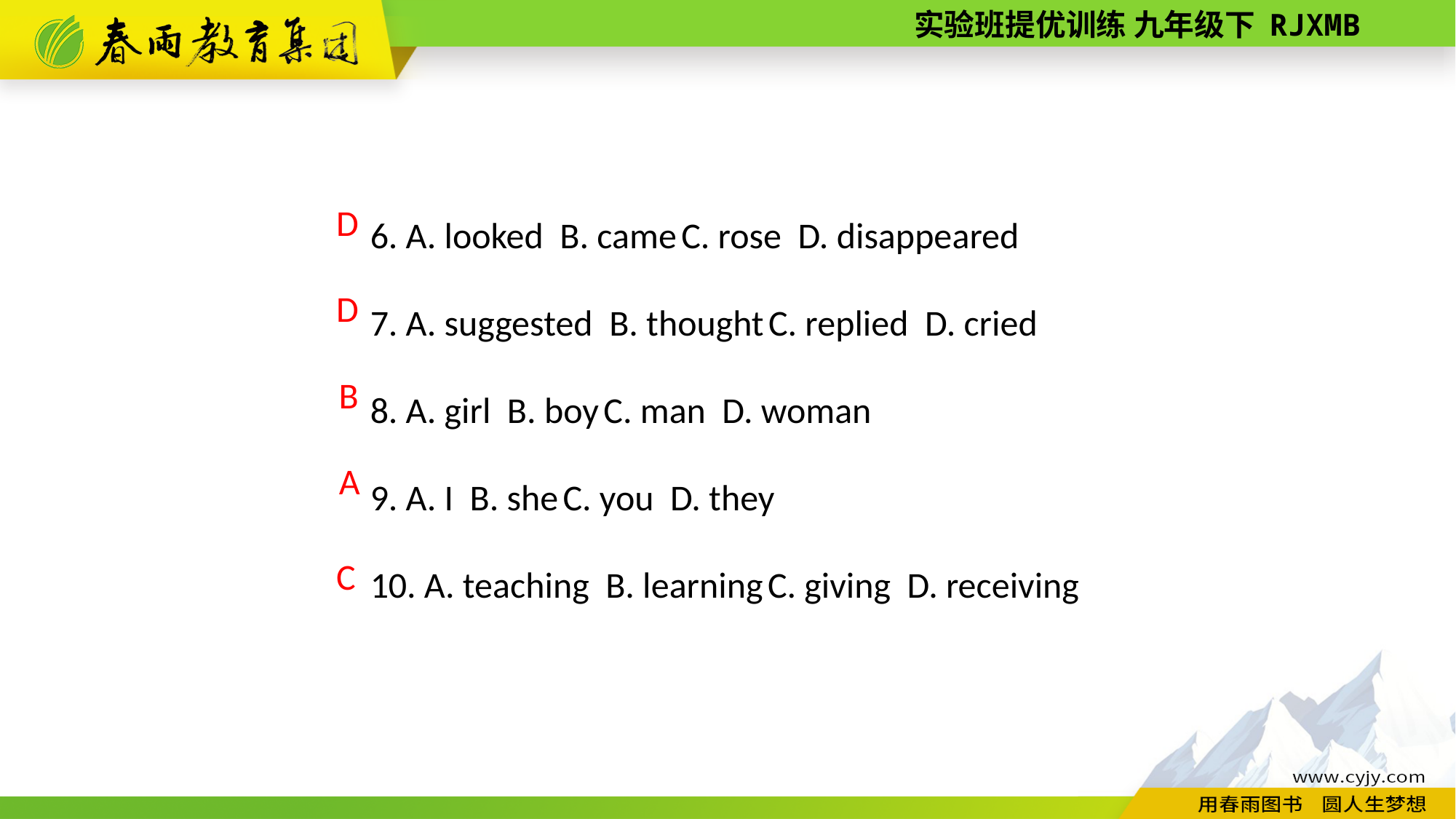

6. A. looked  B. came C. rose  D. disappeared
7. A. suggested  B. thought C. replied  D. cried
8. A. girl  B. boy C. man  D. woman
9. A. I  B. she C. you  D. they
10. A. teaching  B. learning C. giving  D. receiving
D
D
B
A
C